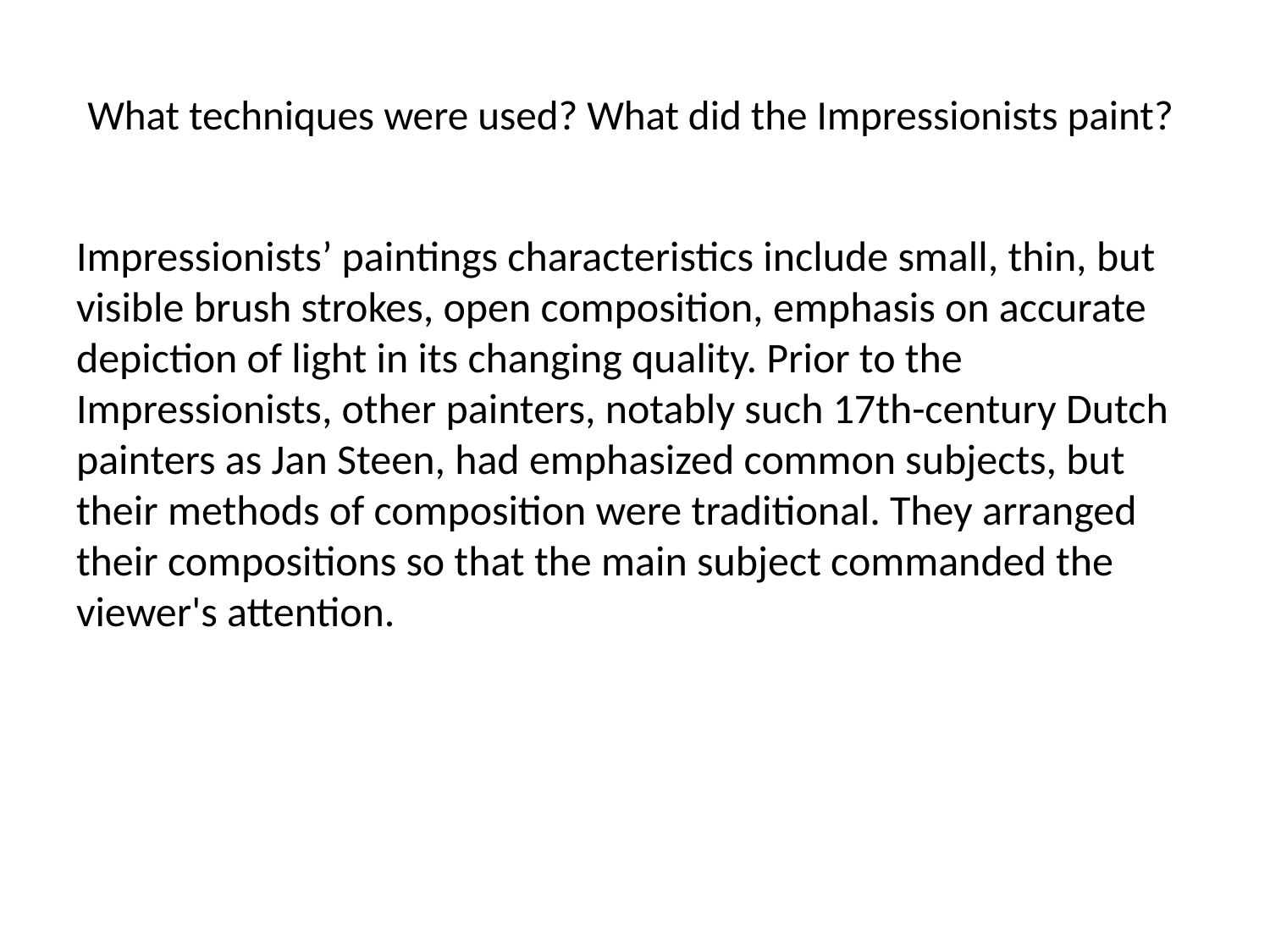

# What techniques were used? What did the Impressionists paint?
Impressionists’ paintings characteristics include small, thin, but visible brush strokes, open composition, emphasis on accurate depiction of light in its changing quality. Prior to the Impressionists, other painters, notably such 17th-century Dutch painters as Jan Steen, had emphasized common subjects, but their methods of composition were traditional. They arranged their compositions so that the main subject commanded the viewer's attention.